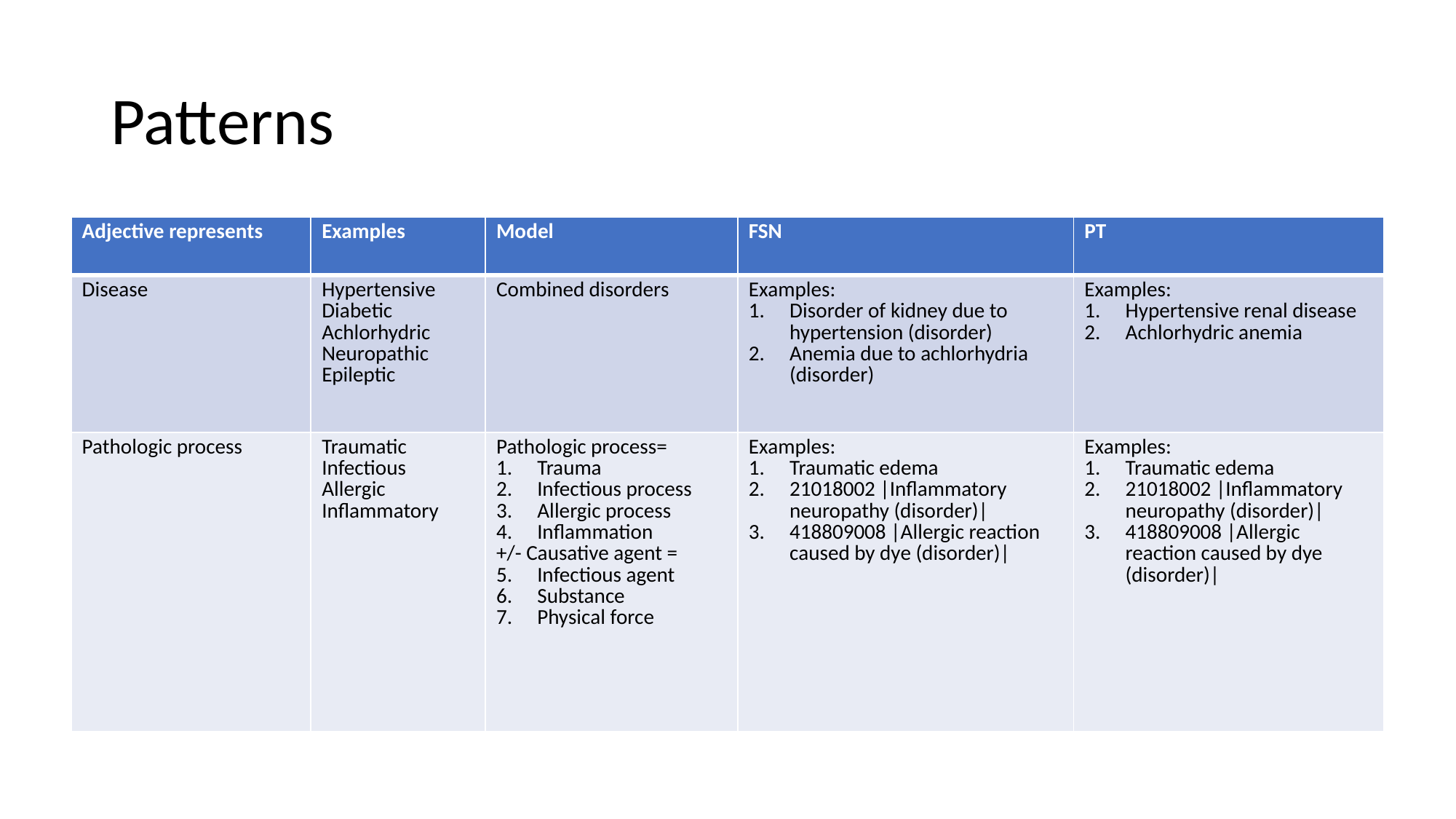

# Patterns
| Adjective represents | Examples | Model | FSN | PT |
| --- | --- | --- | --- | --- |
| Disease | Hypertensive Diabetic Achlorhydric Neuropathic Epileptic | Combined disorders | Examples: Disorder of kidney due to hypertension (disorder) Anemia due to achlorhydria (disorder) | Examples: Hypertensive renal disease Achlorhydric anemia |
| Pathologic process | Traumatic Infectious Allergic Inflammatory | Pathologic process= Trauma Infectious process Allergic process Inflammation +/- Causative agent = Infectious agent Substance Physical force | Examples: Traumatic edema 21018002 |Inflammatory neuropathy (disorder)| 418809008 |Allergic reaction caused by dye (disorder)| | Examples: Traumatic edema 21018002 |Inflammatory neuropathy (disorder)| 418809008 |Allergic reaction caused by dye (disorder)| |